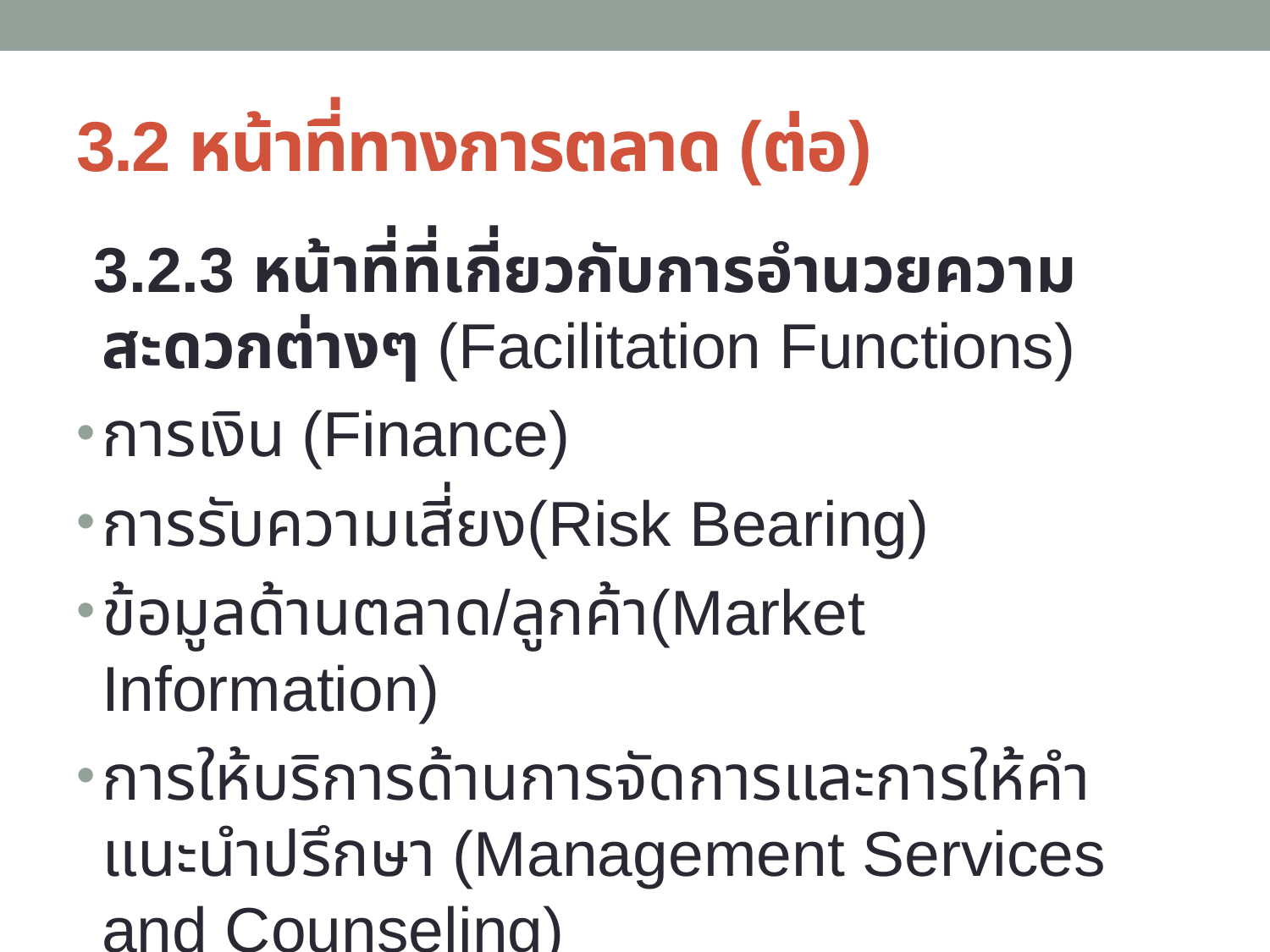

# 3.2 หน้าที่ทางการตลาด (ต่อ)
 3.2.3 หน้าที่ที่เกี่ยวกับการอำนวยความสะดวกต่างๆ (Facilitation Functions)
การเงิน (Finance)
การรับความเสี่ยง(Risk Bearing)
ข้อมูลด้านตลาด/ลูกค้า(Market Information)
การให้บริการด้านการจัดการและการให้คำแนะนำปรึกษา (Management Services and Counseling)